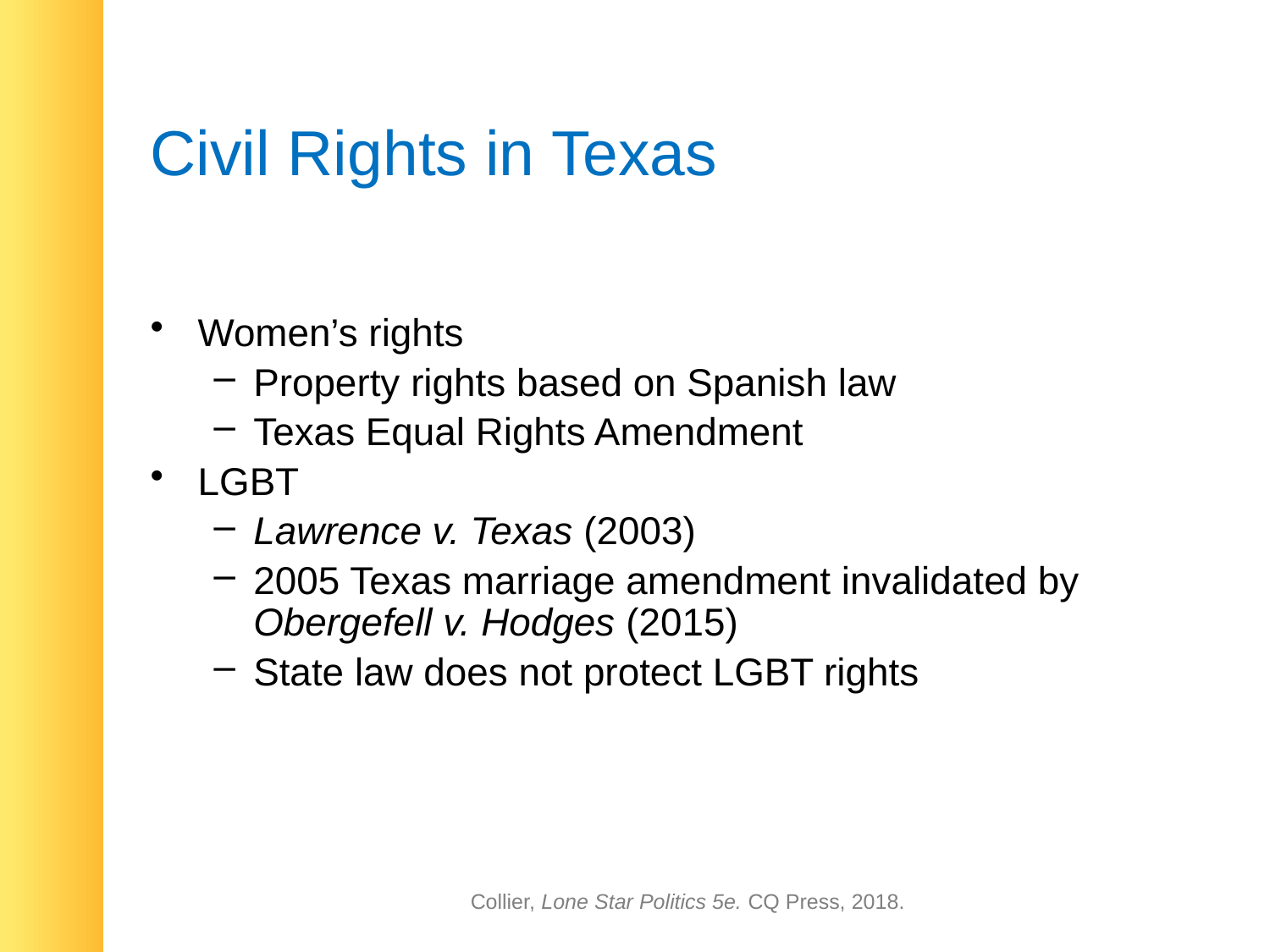

# Civil Rights in Texas
Women’s rights
Property rights based on Spanish law
Texas Equal Rights Amendment
LGBT
Lawrence v. Texas (2003)
2005 Texas marriage amendment invalidated by Obergefell v. Hodges (2015)
State law does not protect LGBT rights
Collier, Lone Star Politics 5e. CQ Press, 2018.